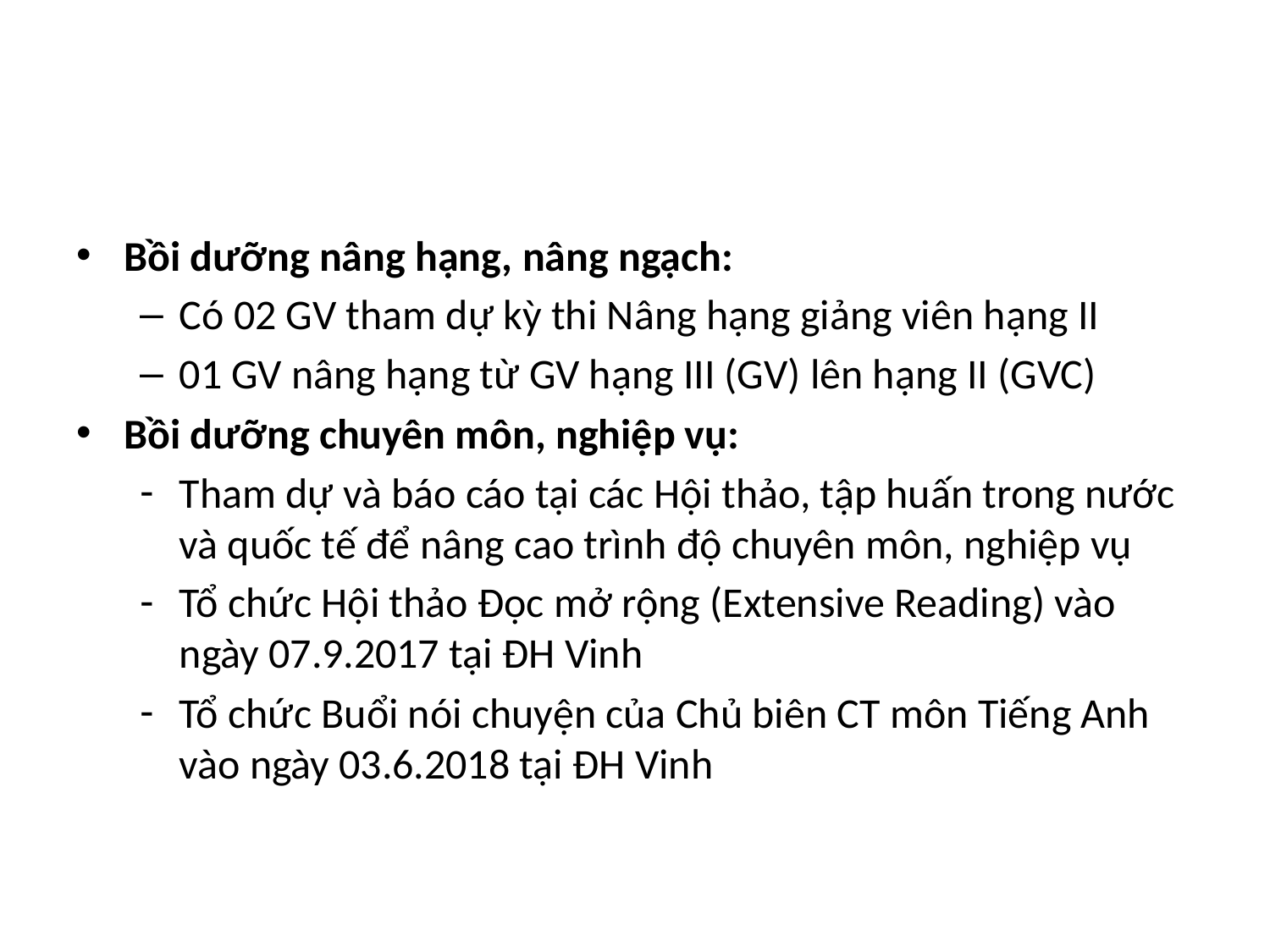

#
Bồi dưỡng nâng hạng, nâng ngạch:
Có 02 GV tham dự kỳ thi Nâng hạng giảng viên hạng II
01 GV nâng hạng từ GV hạng III (GV) lên hạng II (GVC)
Bồi dưỡng chuyên môn, nghiệp vụ:
Tham dự và báo cáo tại các Hội thảo, tập huấn trong nước và quốc tế để nâng cao trình độ chuyên môn, nghiệp vụ
Tổ chức Hội thảo Đọc mở rộng (Extensive Reading) vào ngày 07.9.2017 tại ĐH Vinh
Tổ chức Buổi nói chuyện của Chủ biên CT môn Tiếng Anh vào ngày 03.6.2018 tại ĐH Vinh